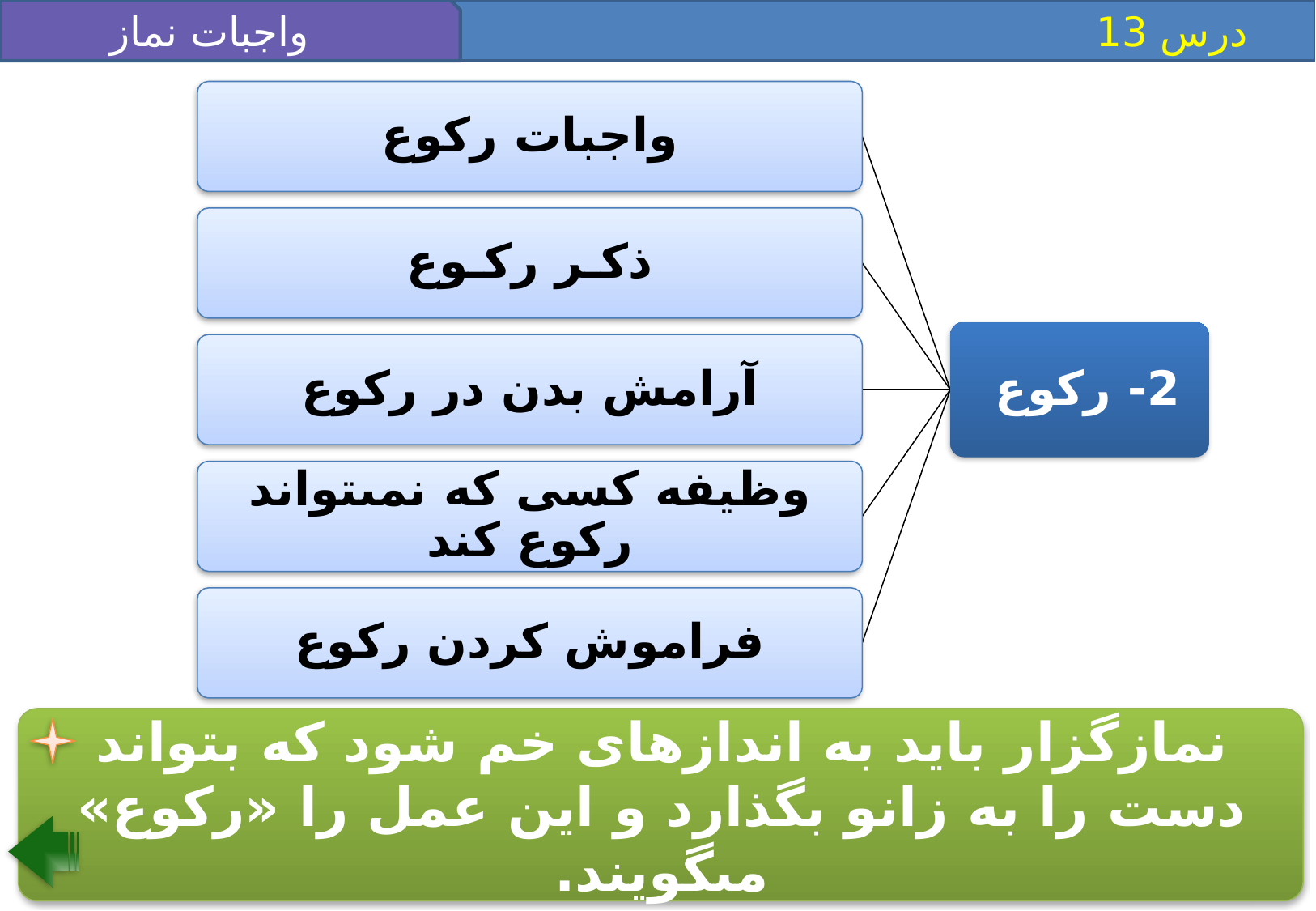

واجبات نماز 3
 درس 13
واجبات ركوع

ذكـر ركـوع

2- رکوع
آرامش بدن در ركوع

وظيفه كسى كه نمى‏تواند ركوع كند

فراموش كردن ركوع

نمازگزار بايد به اندازه‏اى خم شود كه بتواند دست را به زانو بگذارد و اين عمل را «ركوع» مى‏گويند.